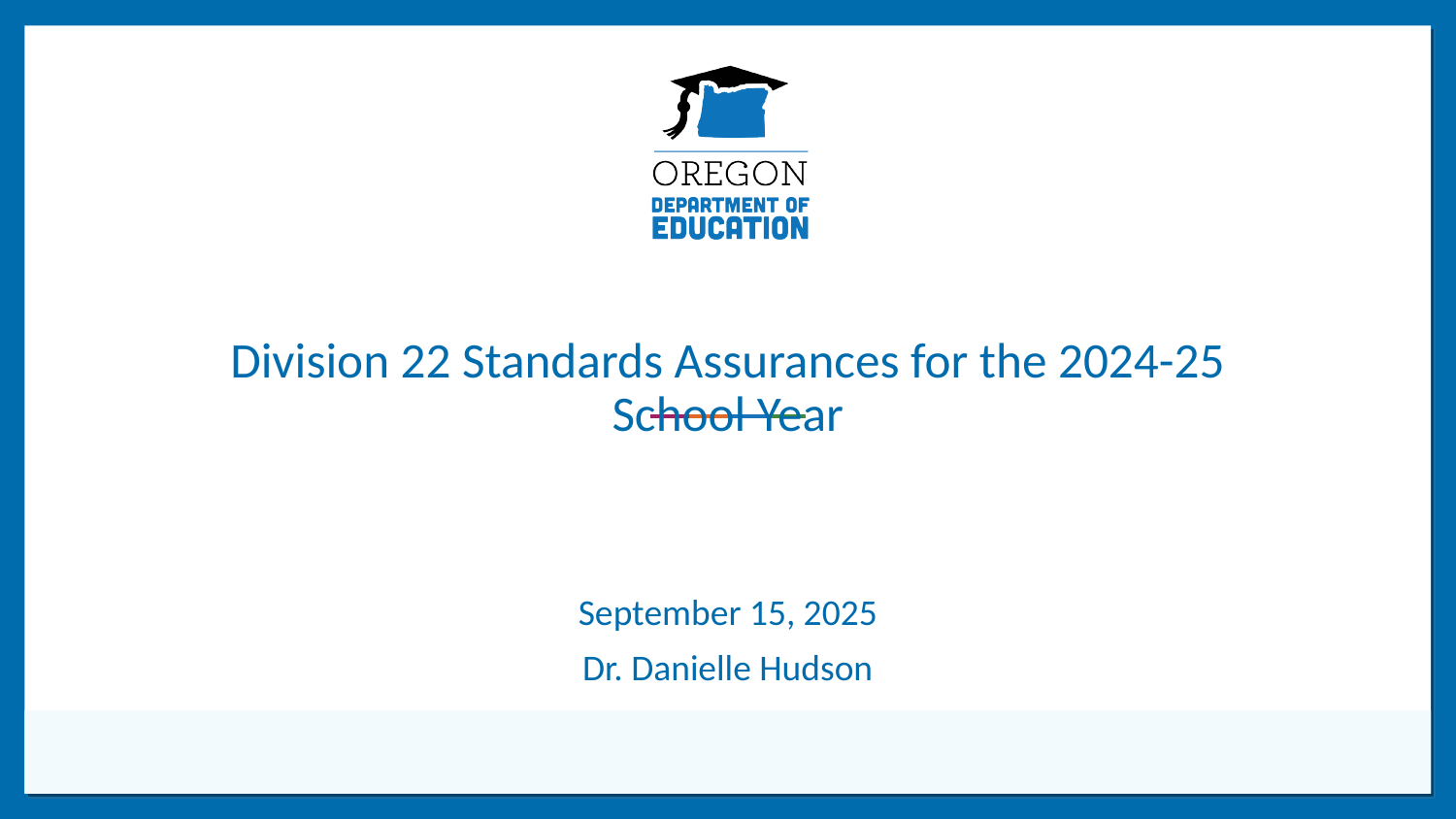

# Division 22 Standards Assurances for the 2024-25 School Year
September 15, 2025
Dr. Danielle Hudson